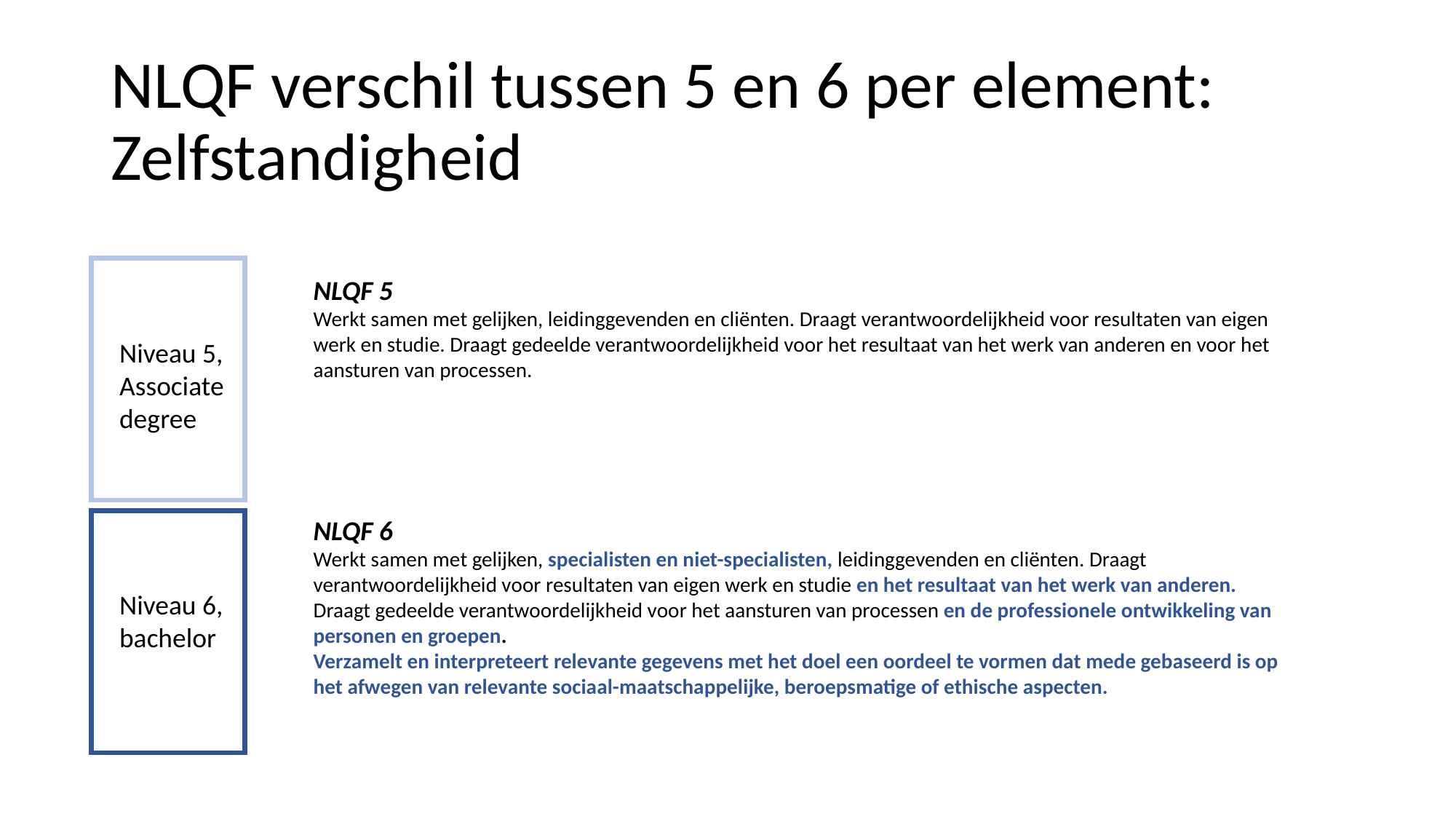

# NLQF verschil tussen 5 en 6 per element: Zelfstandigheid
NLQF 5
Werkt samen met gelijken, leidinggevenden en cliënten. Draagt verantwoordelijkheid voor resultaten van eigen werk en studie. Draagt gedeelde verantwoordelijkheid voor het resultaat van het werk van anderen en voor het aansturen van processen.

NLQF 6
Werkt samen met gelijken, specialisten en niet-specialisten, leidinggevenden en cliënten. Draagt verantwoordelijkheid voor resultaten van eigen werk en studie en het resultaat van het werk van anderen.
Draagt gedeelde verantwoordelijkheid voor het aansturen van processen en de professionele ontwikkeling van personen en groepen.
Verzamelt en interpreteert relevante gegevens met het doel een oordeel te vormen dat mede gebaseerd is op het afwegen van relevante sociaal-maatschappelijke, beroepsmatige of ethische aspecten.

Niveau 5,
Associate degree

Niveau 6,
bachelor